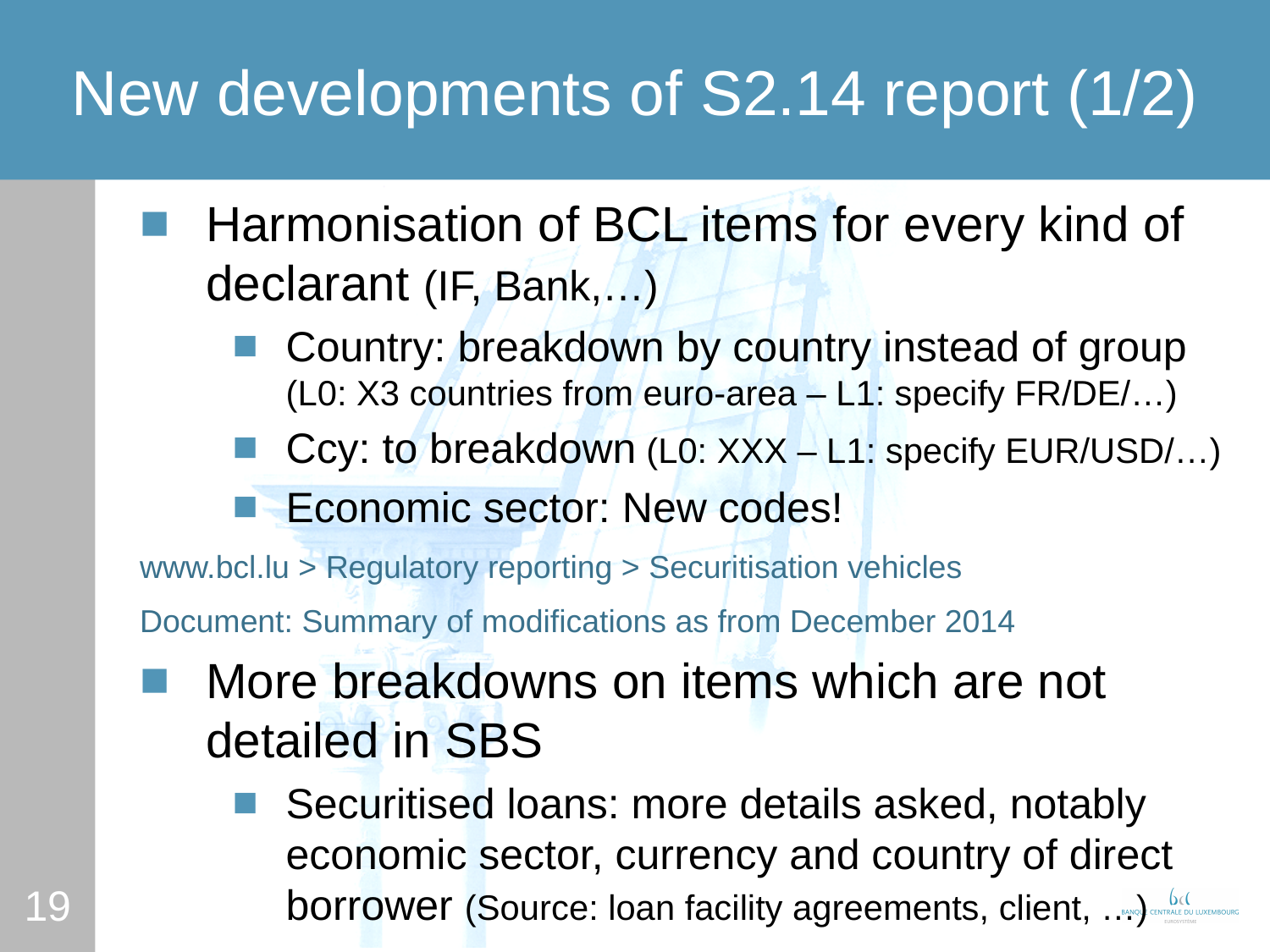

# New developments of S2.14 report (1/2)
Harmonisation of BCL items for every kind of declarant (IF, Bank,…)
Country: breakdown by country instead of group (L0: X3 countries from euro-area – L1: specify FR/DE/…)
Ccy: to breakdown (L0: XXX – L1: specify EUR/USD/…)
Economic sector: New codes!
www.bcl.lu > Regulatory reporting > Securitisation vehicles
Document: Summary of modifications as from December 2014
More breakdowns on items which are not detailed in SBS
Securitised loans: more details asked, notably economic sector, currency and country of direct borrower (Source: loan facility agreements, client, …)
19